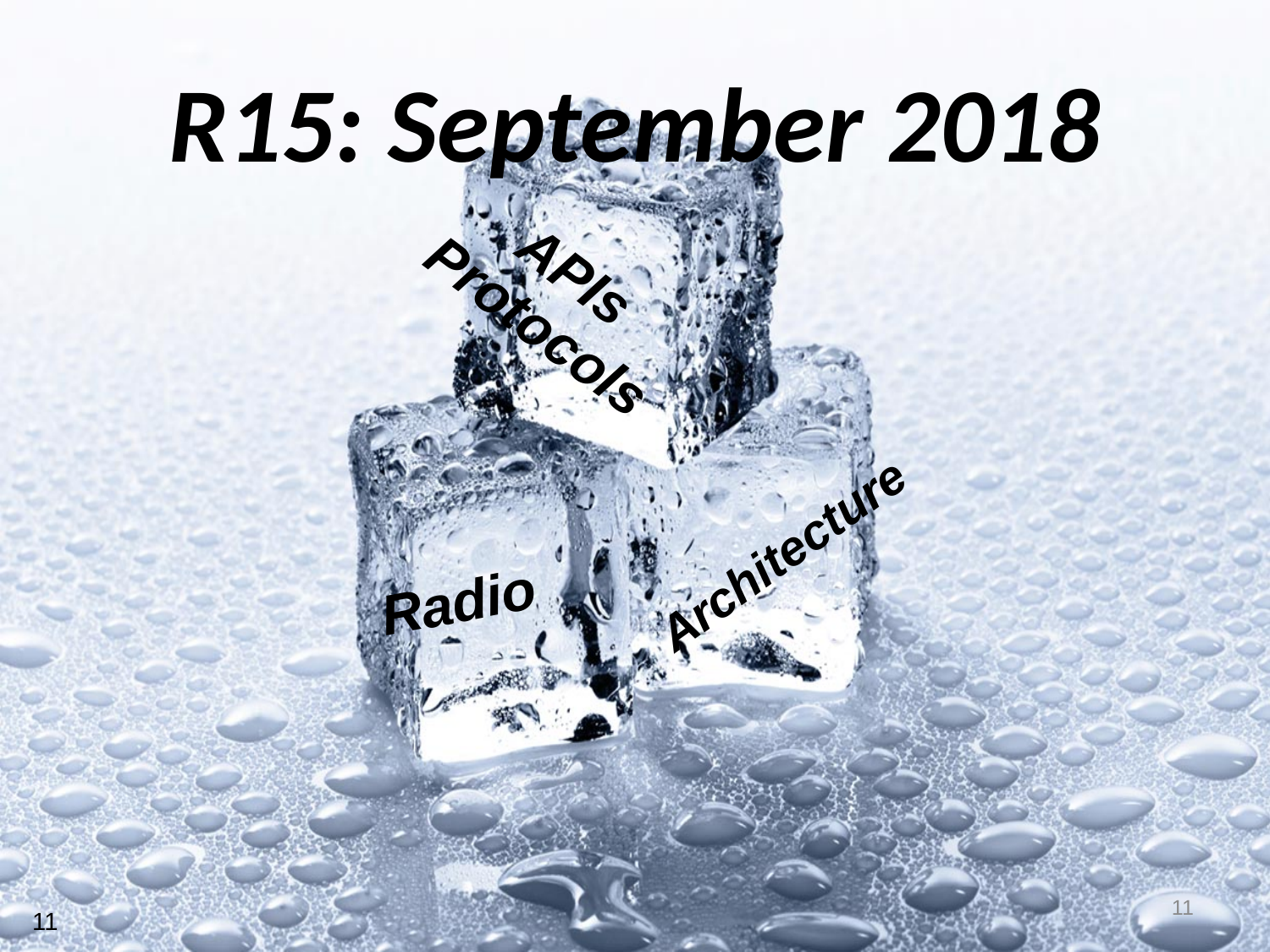

R15: September 2018
APIs
Protocols
Architecture
Radio
11